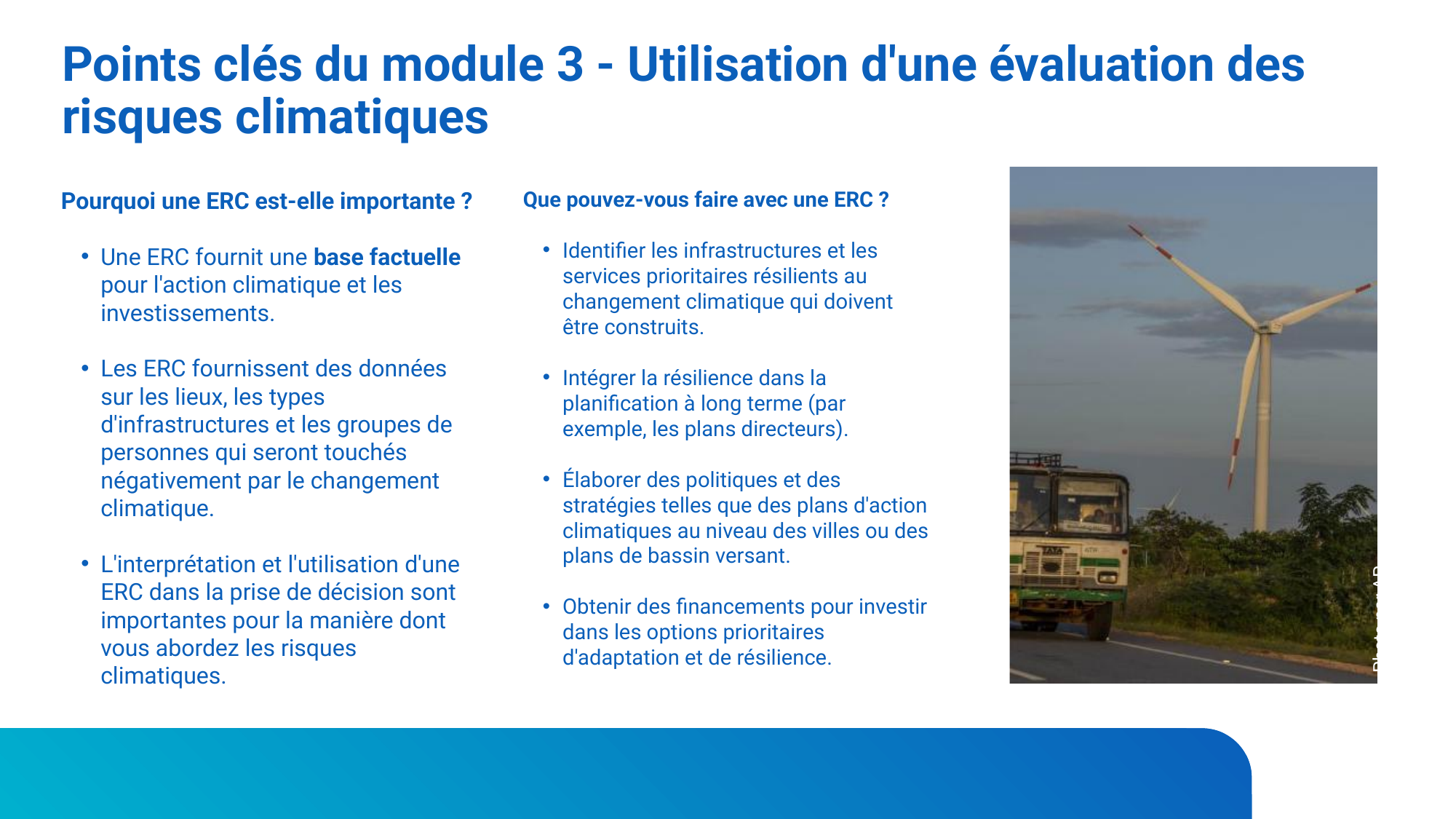

# Points clés du module 3 - Utilisation d'une évaluation des risques climatiques

Pourquoi une ERC est-elle importante ?

Une ERC fournit une base factuelle pour l'action climatique et les investissements.

Les ERC fournissent des données sur les lieux, les types d'infrastructures et les groupes de personnes qui seront touchés négativement par le changement climatique.

L'interprétation et l'utilisation d'une ERC dans la prise de décision sont importantes pour la manière dont vous abordez les risques climatiques.
Que pouvez-vous faire avec une ERC ?

Identifier les infrastructures et les services prioritaires résilients au changement climatique qui doivent être construits.

Intégrer la résilience dans la planification à long terme (par exemple, les plans directeurs).

Élaborer des politiques et des stratégies telles que des plans d'action climatiques au niveau des villes ou des plans de bassin versant.

Obtenir des financements pour investir dans les options prioritaires d'adaptation et de résilience.

Photo par AP
95